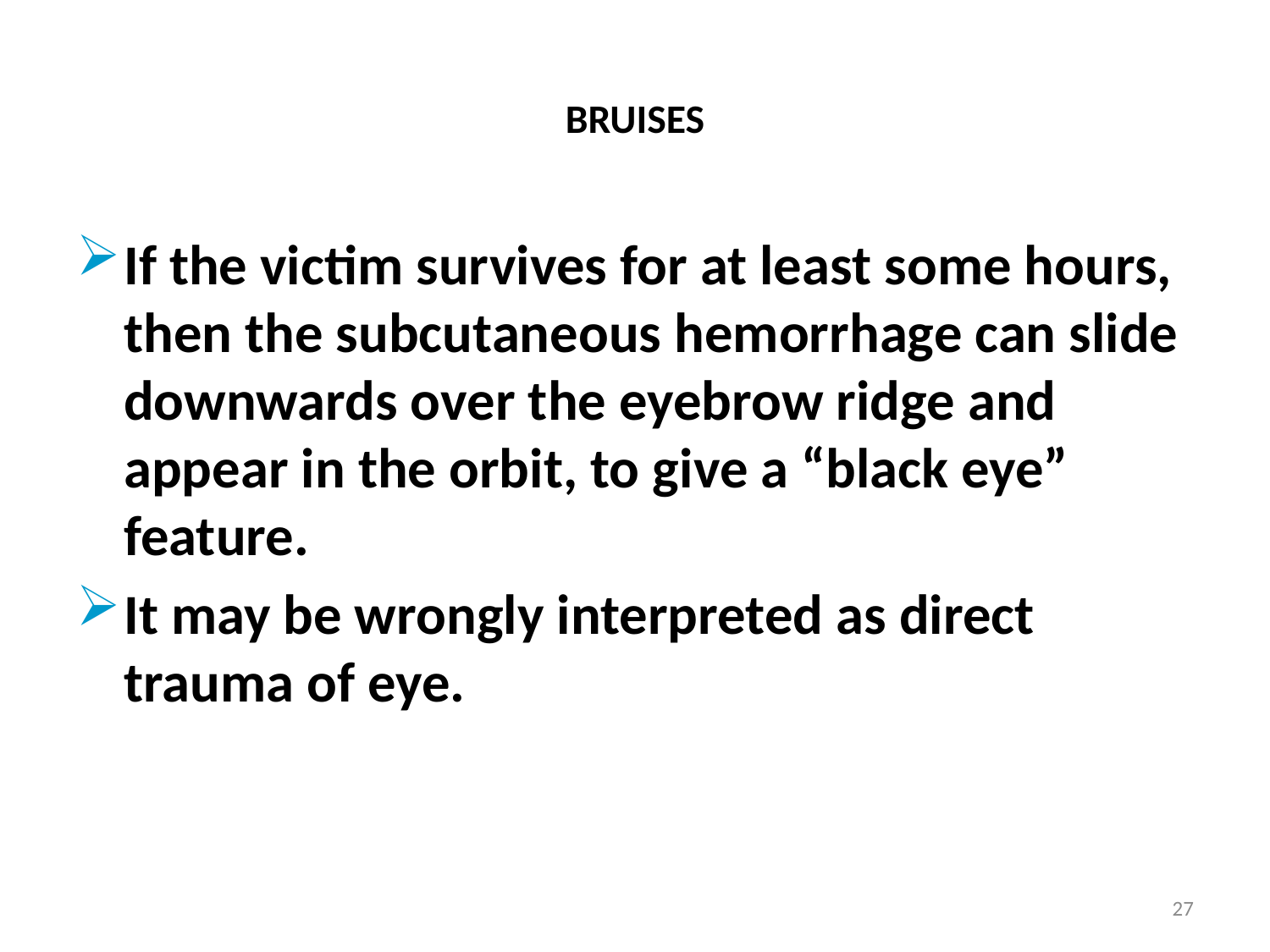

# BRUISES
If the victim survives for at least some hours, then the subcutaneous hemorrhage can slide downwards over the eyebrow ridge and appear in the orbit, to give a “black eye” feature.
It may be wrongly interpreted as direct trauma of eye.

27